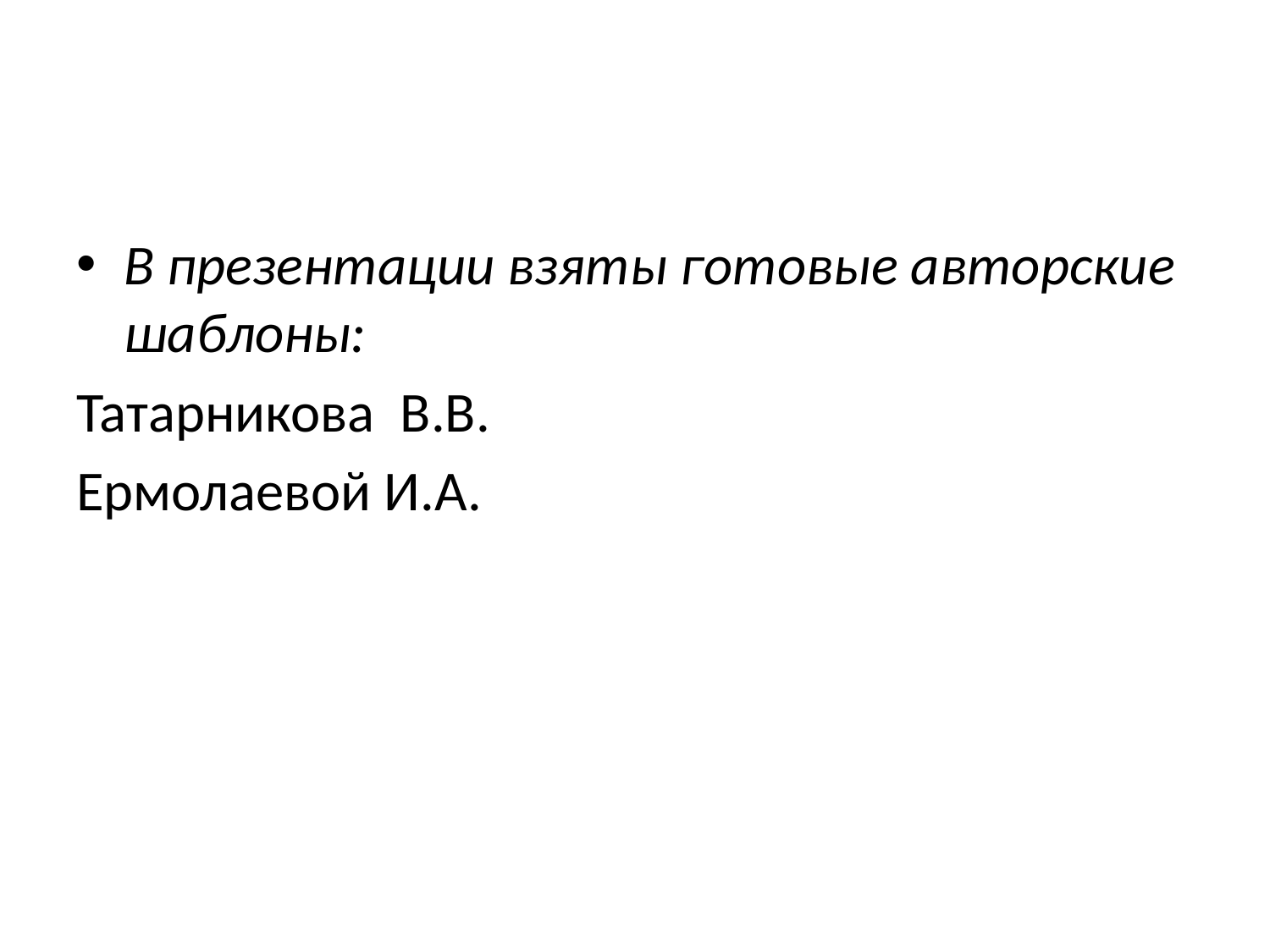

#
В презентации взяты готовые авторские шаблоны:
Татарникова  В.В.
Ермолаевой И.А.